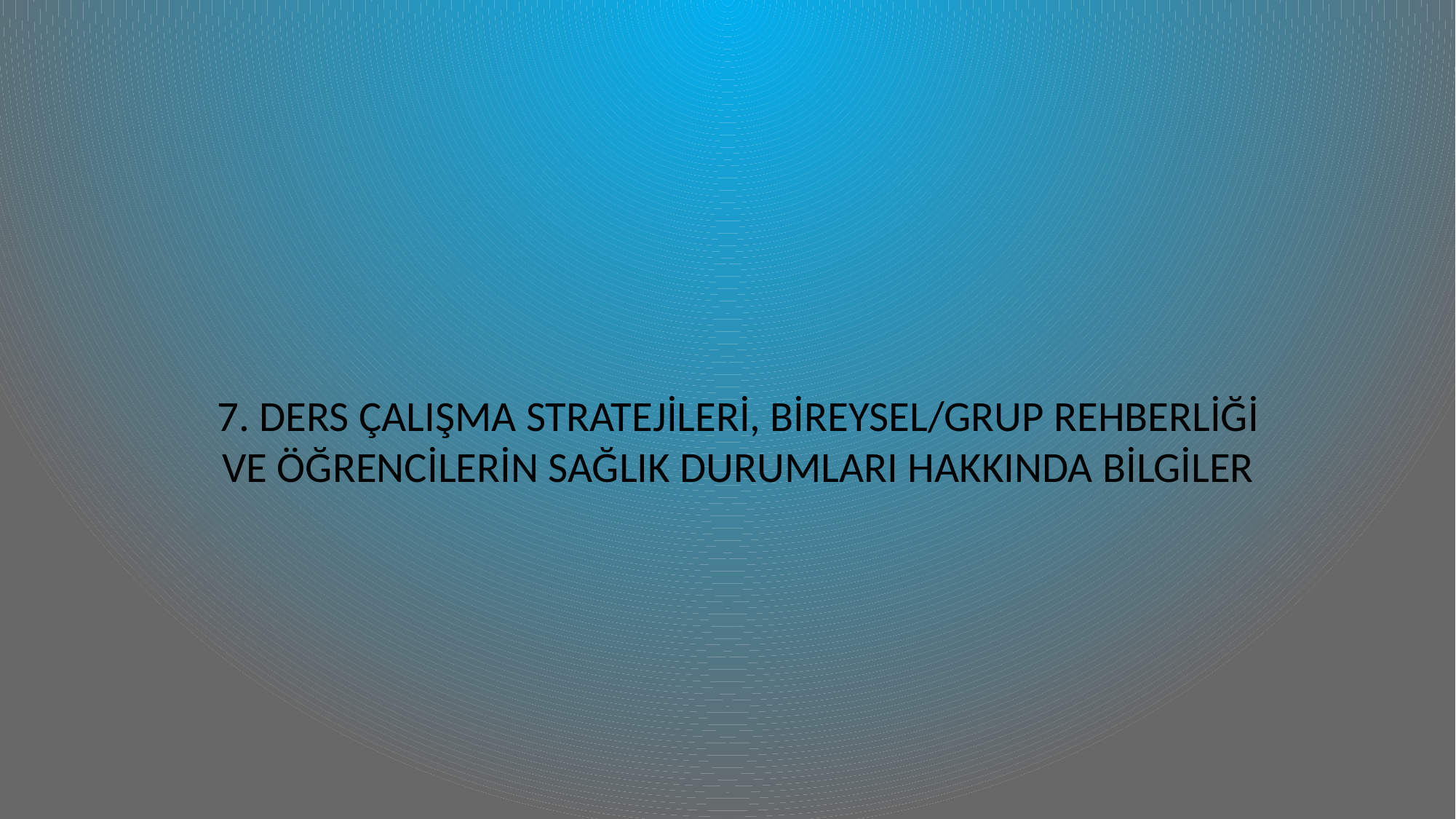

# 7. DERS ÇALIŞMA STRATEJİLERİ, BİREYSEL/GRUP REHBERLİĞİ VE ÖĞRENCİLERİN SAĞLIK DURUMLARI HAKKINDA BİLGİLER